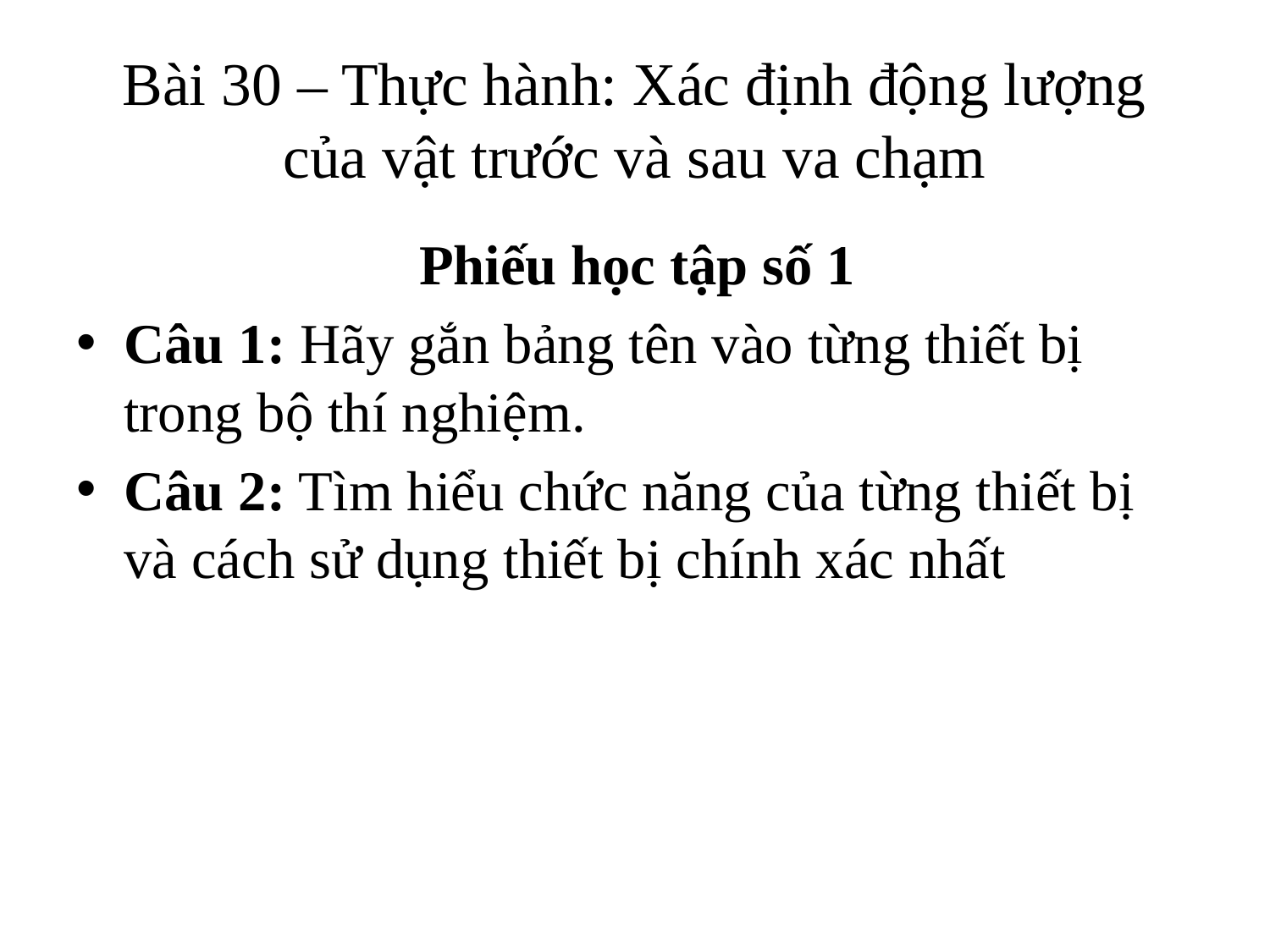

# Bài 30 – Thực hành: Xác định động lượng của vật trước và sau va chạm
                           Phiếu học tập số 1
Câu 1: Hãy gắn bảng tên vào từng thiết bị trong bộ thí nghiệm.
Câu 2: Tìm hiểu chức năng của từng thiết bị và cách sử dụng thiết bị chính xác nhất